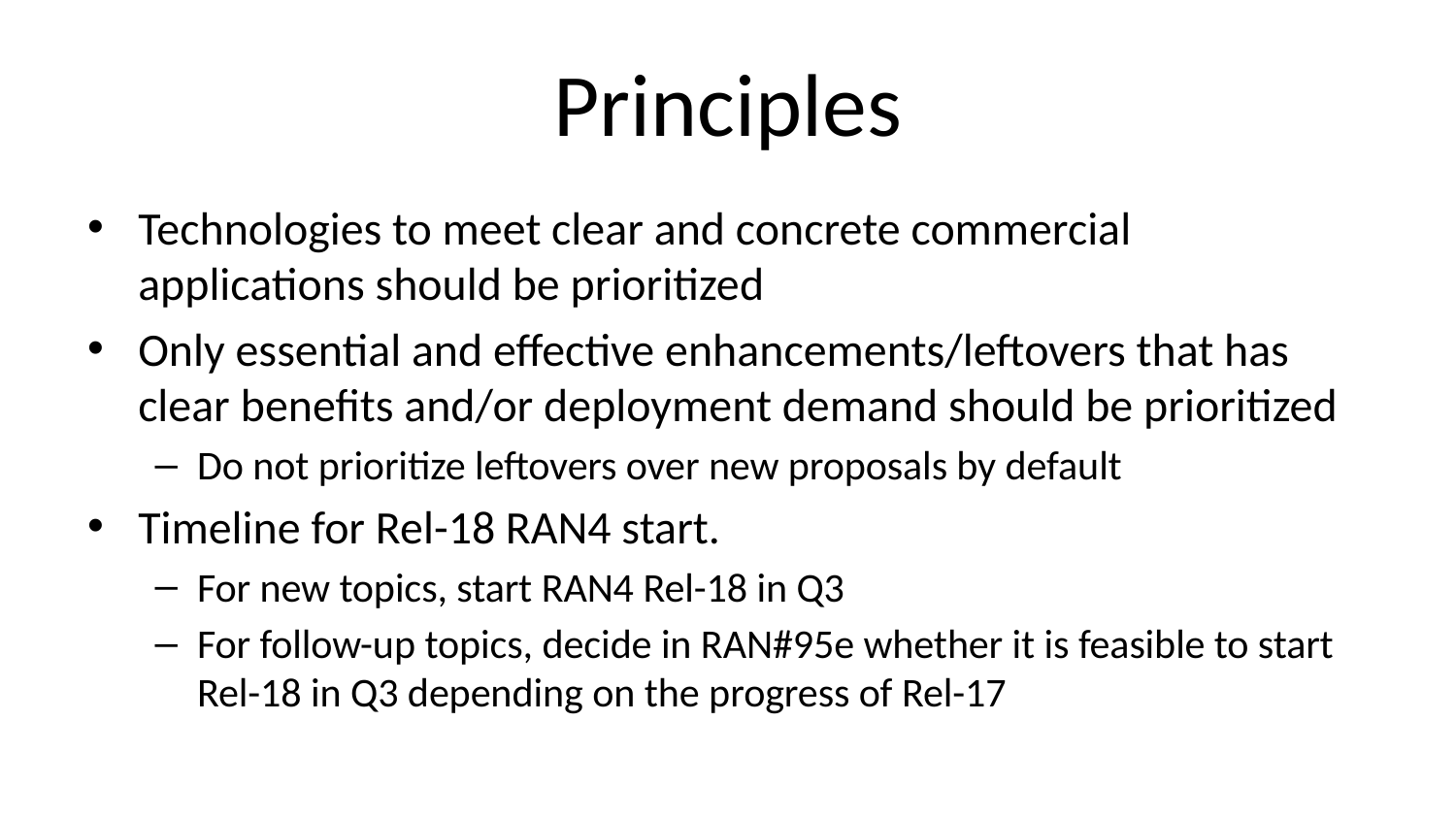

# Principles
Technologies to meet clear and concrete commercial applications should be prioritized
Only essential and effective enhancements/leftovers that has clear benefits and/or deployment demand should be prioritized
Do not prioritize leftovers over new proposals by default
Timeline for Rel-18 RAN4 start.
For new topics, start RAN4 Rel-18 in Q3
For follow-up topics, decide in RAN#95e whether it is feasible to start Rel-18 in Q3 depending on the progress of Rel-17